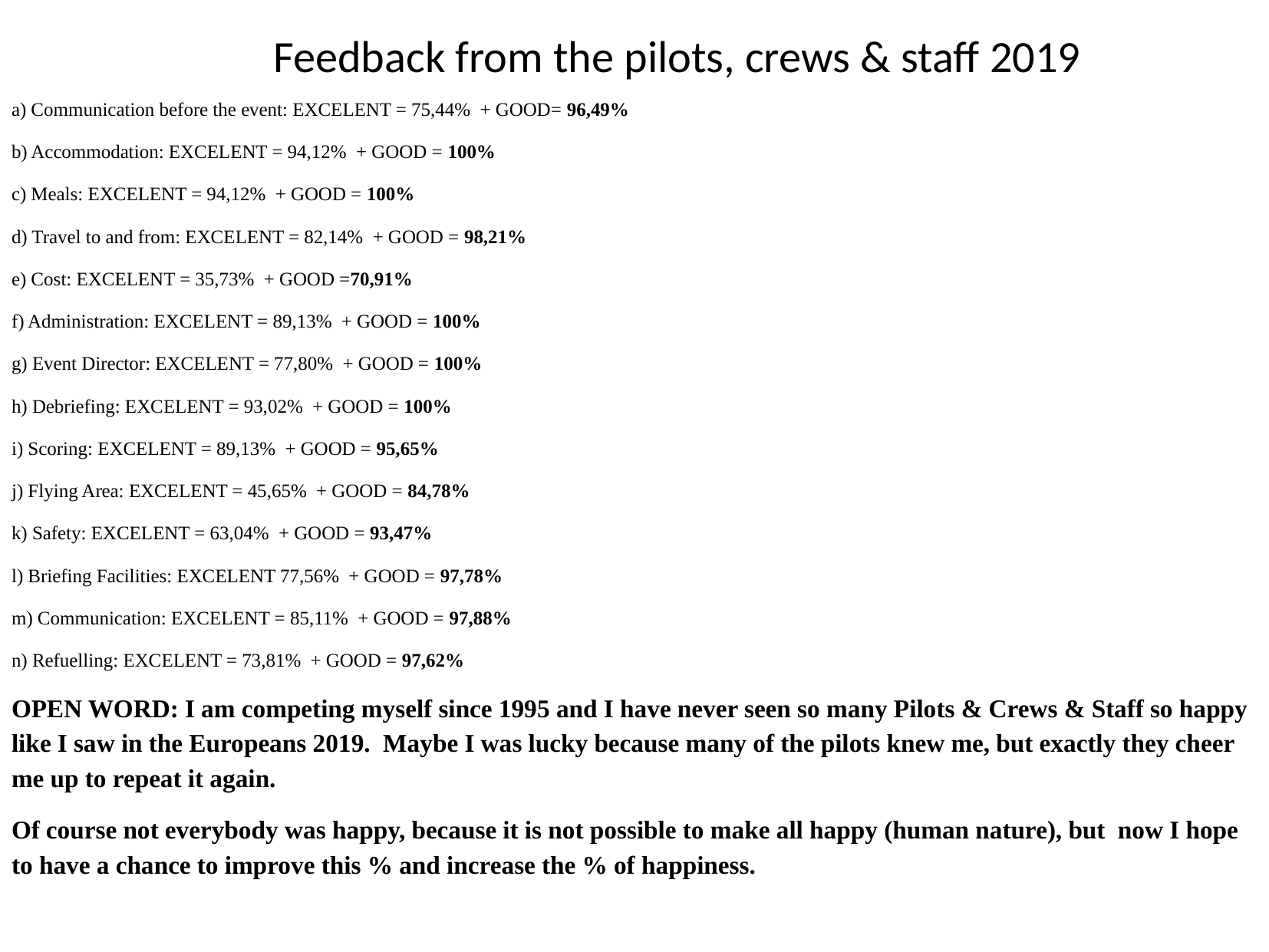

Feedback from the pilots, crews & staff 2019
a) Communication before the event: EXCELENT = 75,44%  + GOOD= 96,49%
b) Accommodation: EXCELENT = 94,12%  + GOOD = 100%
c) Meals: EXCELENT = 94,12%  + GOOD = 100%
d) Travel to and from: EXCELENT = 82,14%  + GOOD = 98,21%
e) Cost: EXCELENT = 35,73%  + GOOD =70,91%
f) Administration: EXCELENT = 89,13%  + GOOD = 100%
g) Event Director: EXCELENT = 77,80%  + GOOD = 100%
h) Debriefing: EXCELENT = 93,02%  + GOOD = 100%
i) Scoring: EXCELENT = 89,13%  + GOOD = 95,65%
j) Flying Area: EXCELENT = 45,65%  + GOOD = 84,78%
k) Safety: EXCELENT = 63,04%  + GOOD = 93,47%
l) Briefing Facilities: EXCELENT 77,56%  + GOOD = 97,78%
m) Communication: EXCELENT = 85,11%  + GOOD = 97,88%
n) Refuelling: EXCELENT = 73,81%  + GOOD = 97,62%
OPEN WORD: I am competing myself since 1995 and I have never seen so many Pilots & Crews & Staff so happy like I saw in the Europeans 2019.  Maybe I was lucky because many of the pilots knew me, but exactly they cheer me up to repeat it again.
Of course not everybody was happy, because it is not possible to make all happy (human nature), but  now I hope to have a chance to improve this % and increase the % of happiness.